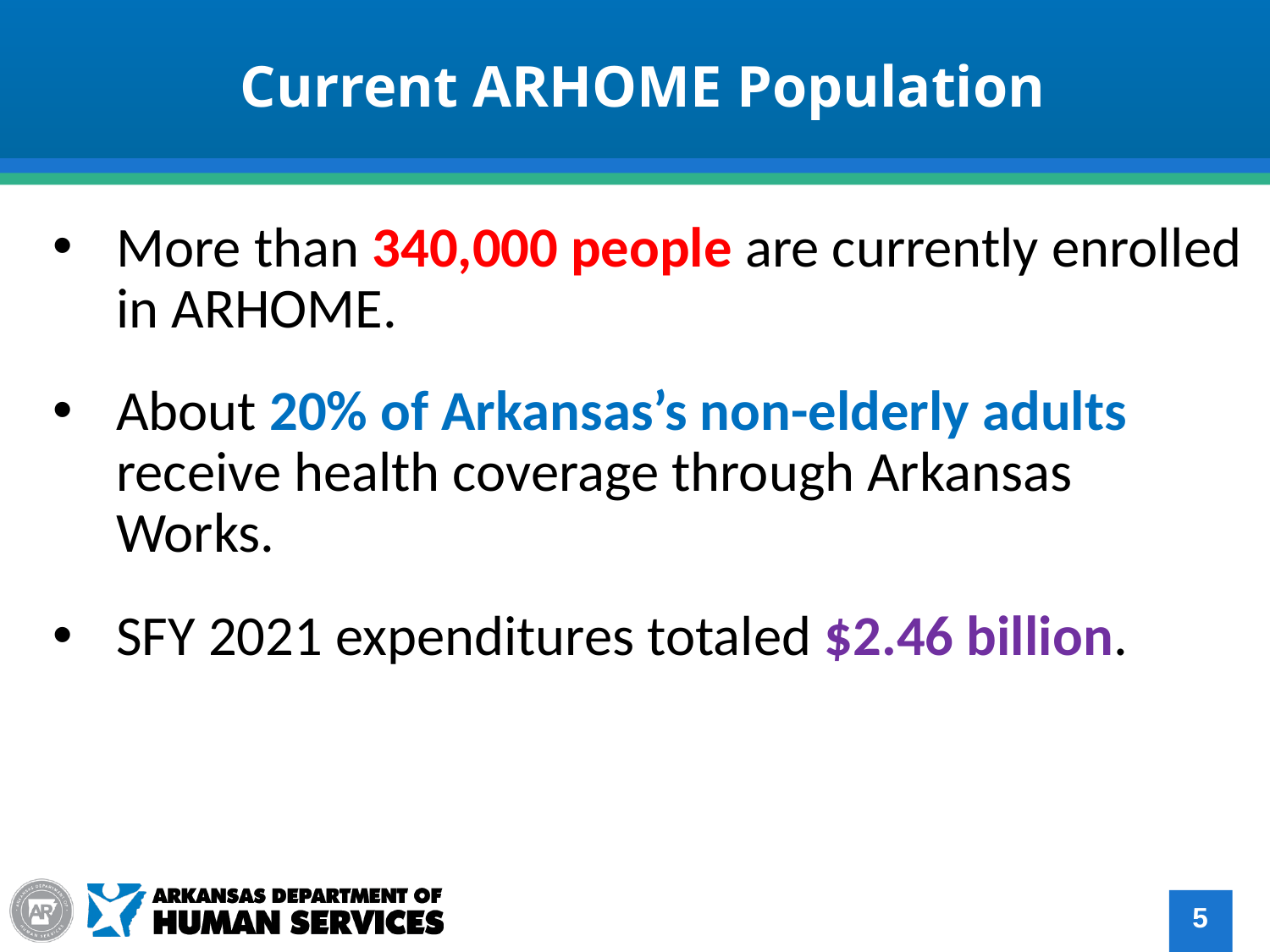

Current ARHOME Population

More than 340,000 people are currently enrolled in ARHOME.

About 20% of Arkansas’s non-elderly adults receive health coverage through Arkansas Works.

SFY 2021 expenditures totaled $2.46 billion.